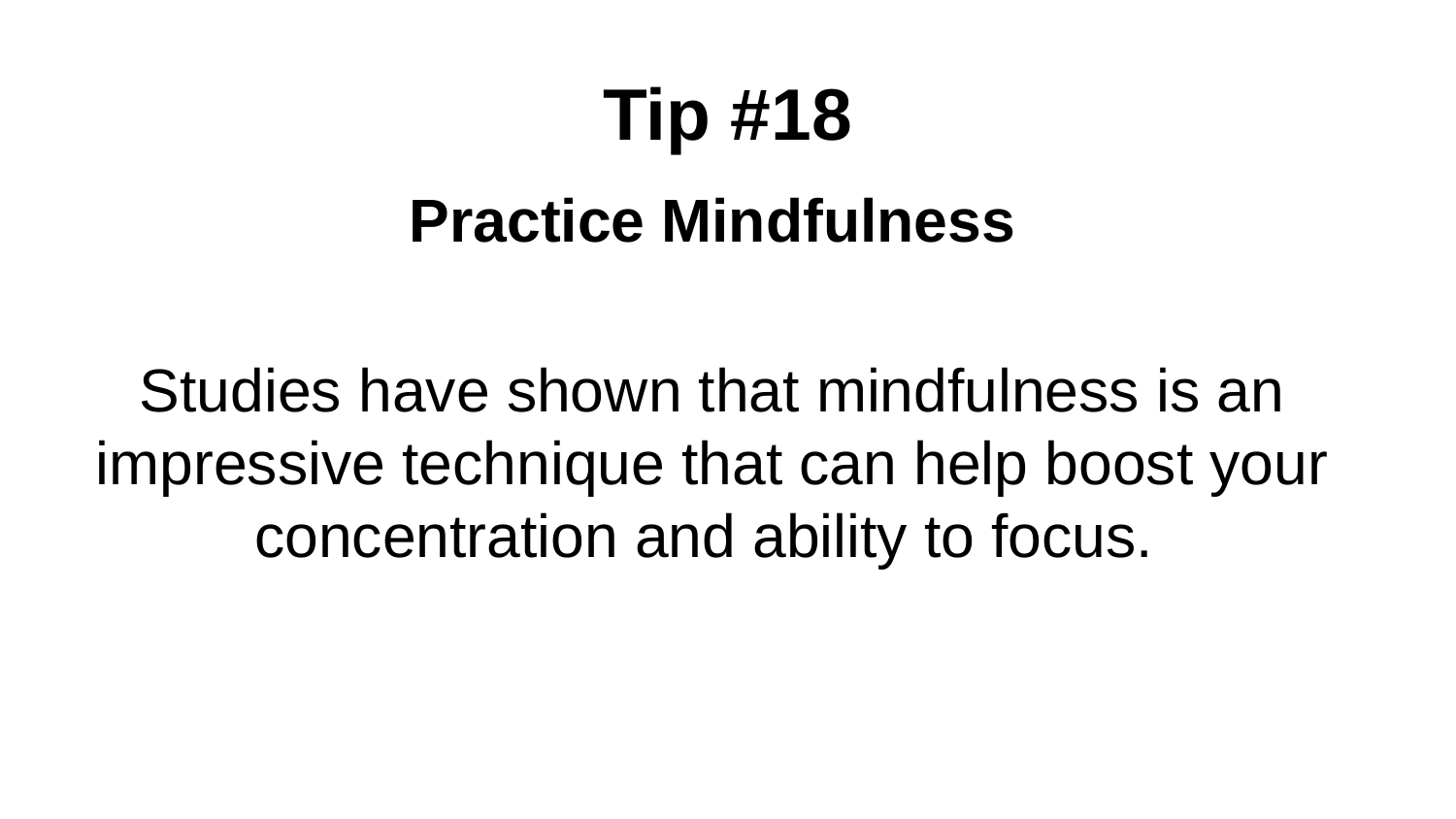

# Tip #18

Practice Mindfulness

Studies have shown that mindfulness is an impressive technique that can help boost your concentration and ability to focus.